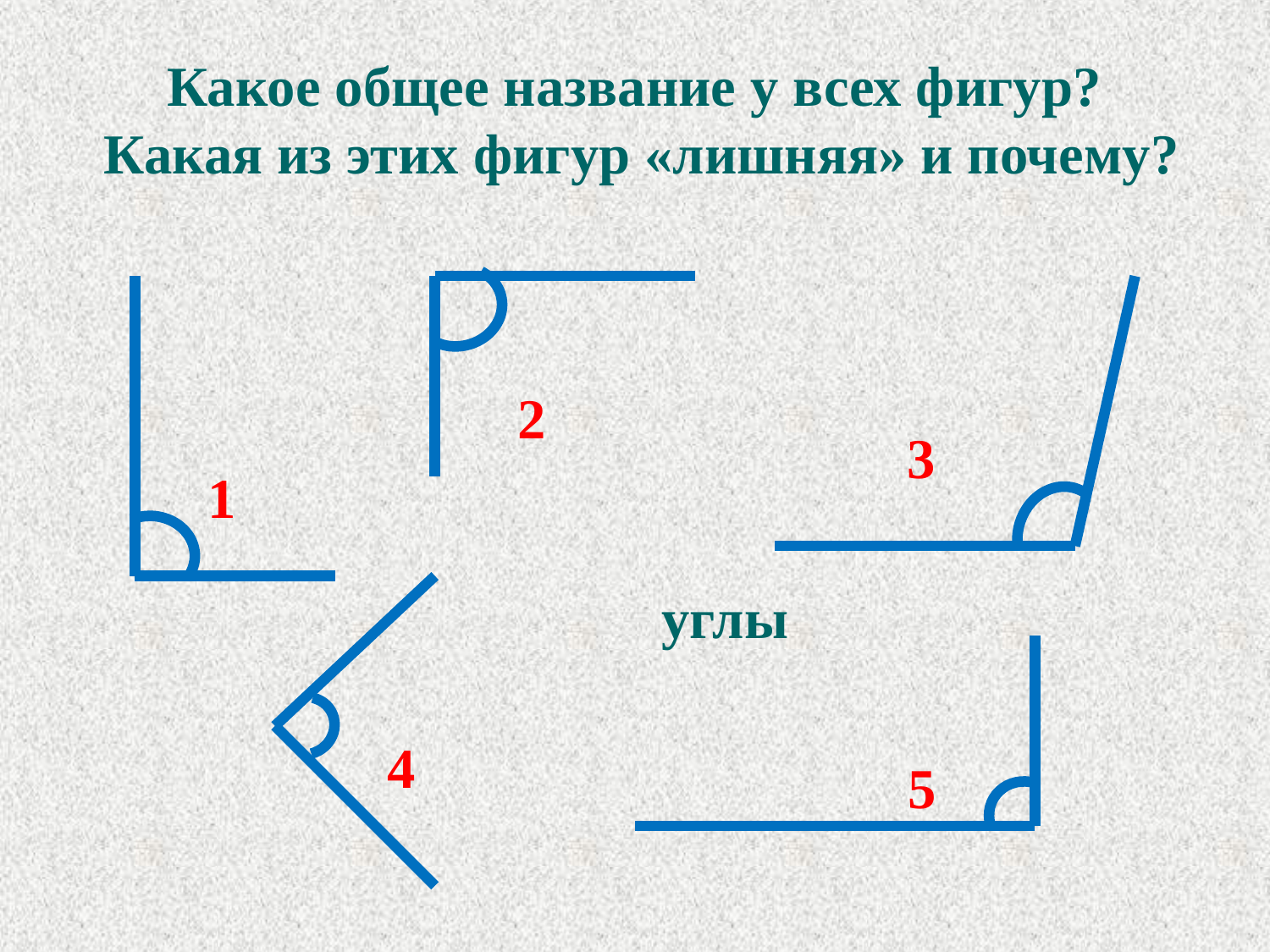

# Какое общее название у всех фигур? Какая из этих фигур «лишняя» и почему?

2
3
1

углы

4
5